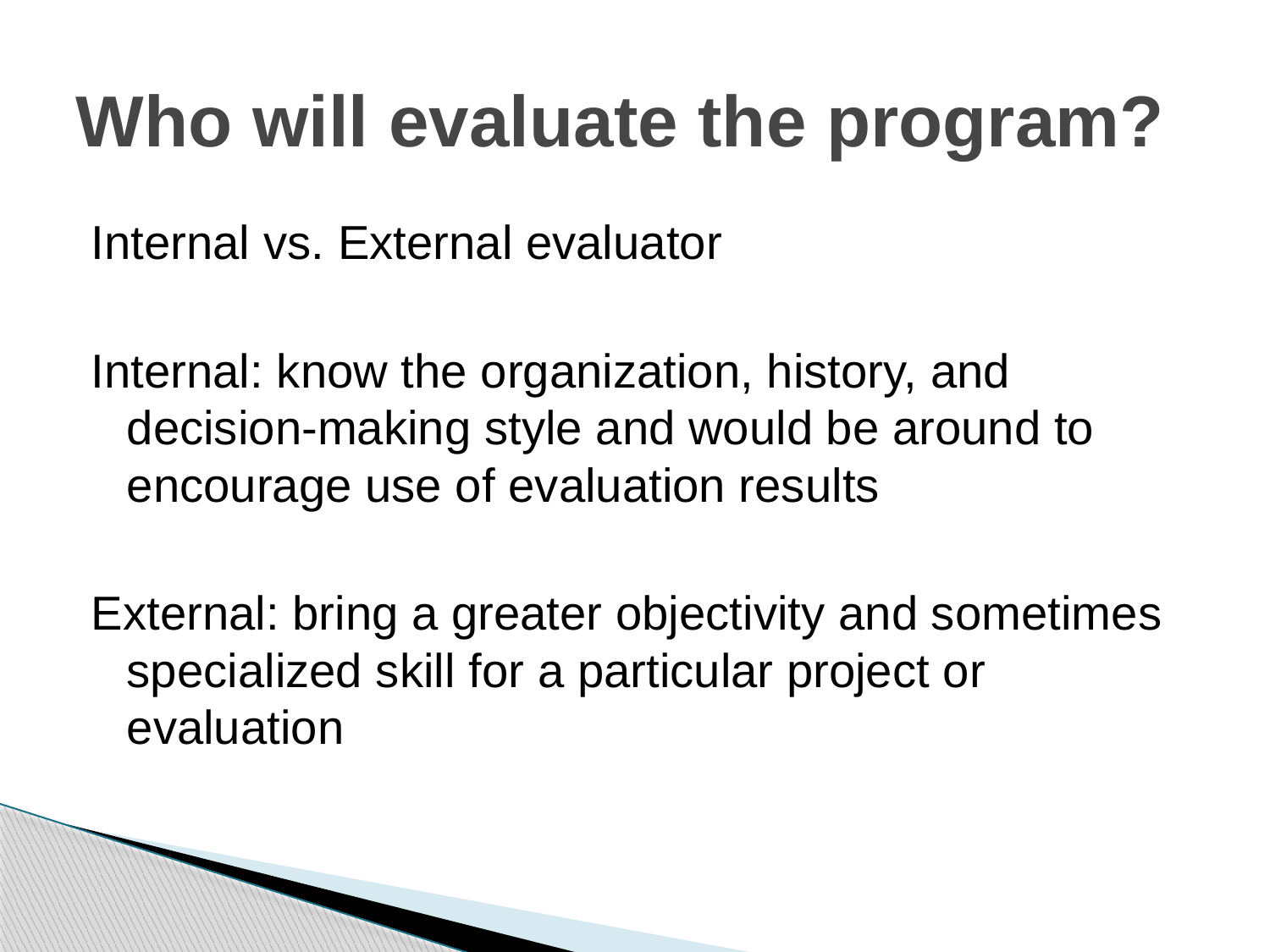

# Who will evaluate the program?
Internal vs. External evaluator

Internal: know the organization, history, and decision-making style and would be around to encourage use of evaluation results

External: bring a greater objectivity and sometimes specialized skill for a particular project or evaluation